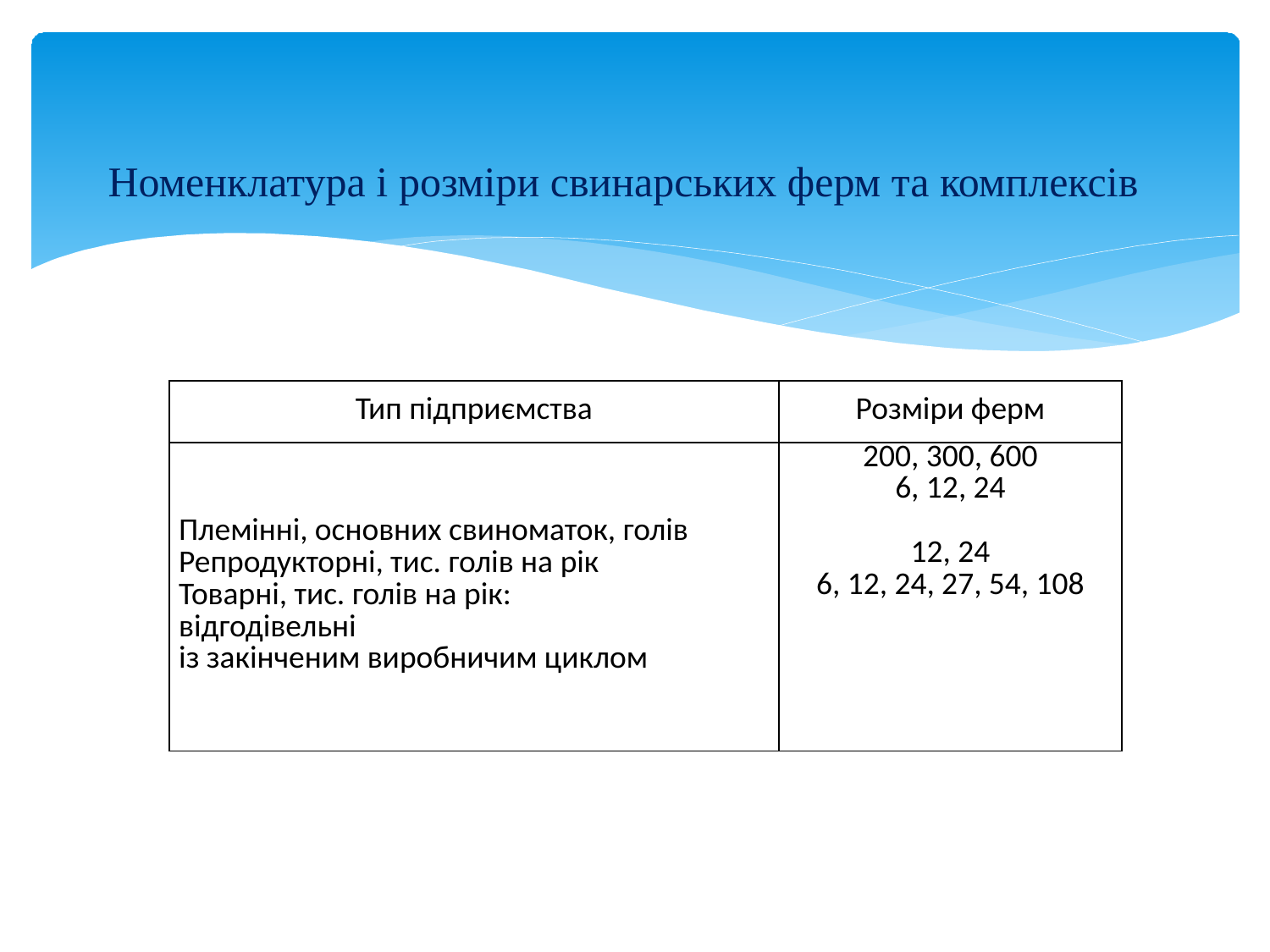

Номенклатура і розміри свинарських ферм та комплексів
| Тип підприємства | Розміри ферм |
| --- | --- |
| Племінні, основних свиноматок, голів Репродукторні, тис. голів на рік Товарні, тис. голів на рік: відгодівельні із закінченим виробничим циклом | 200, 300, 600 6, 12, 24   12, 24 6, 12, 24, 27, 54, 108 |